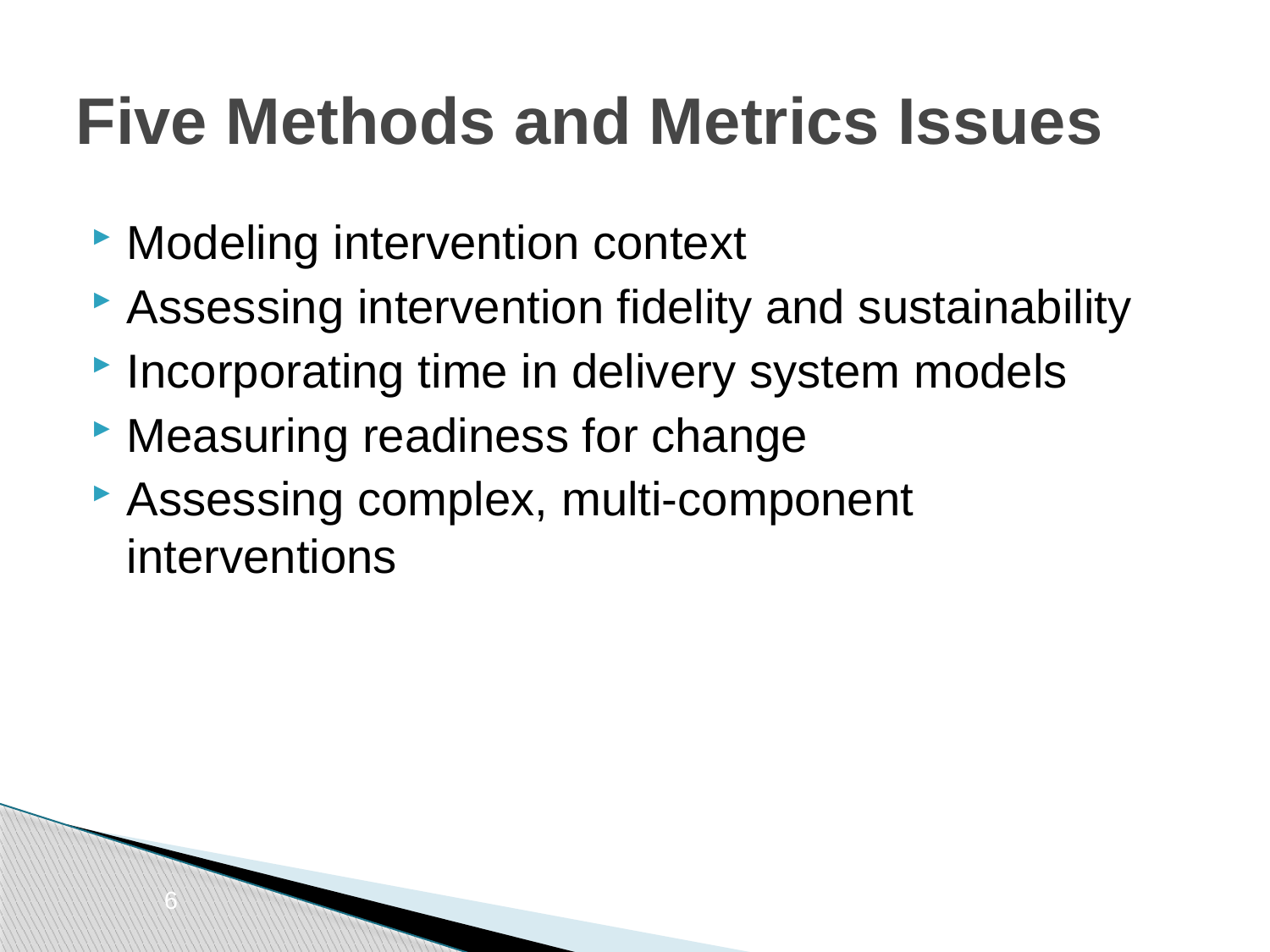

# Five Methods and Metrics Issues
Modeling intervention context
Assessing intervention fidelity and sustainability
Incorporating time in delivery system models
Measuring readiness for change
Assessing complex, multi-component interventions

6